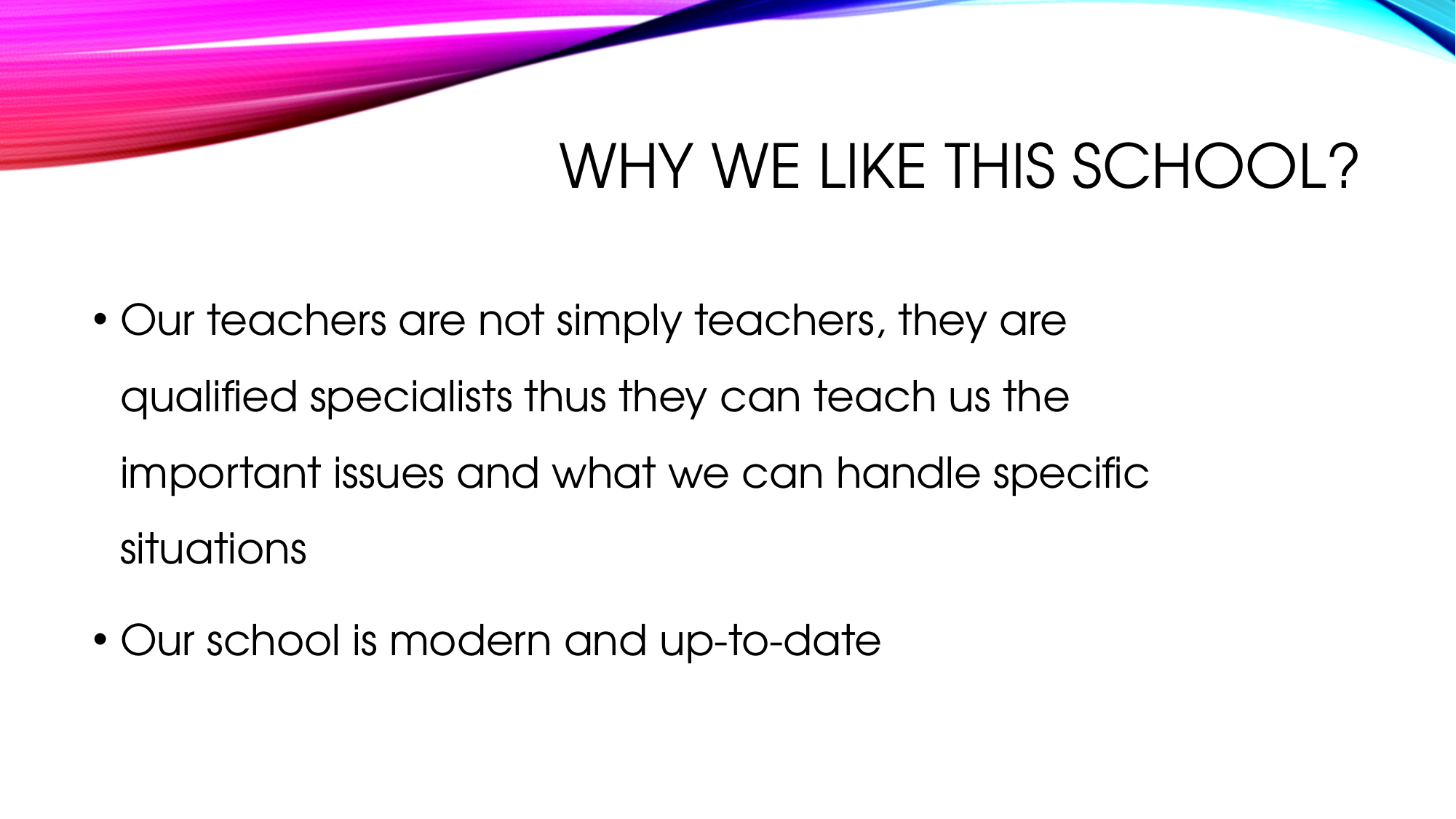

# WHY WE LIKE THIS SCHOOL?
Our teachers are not simply teachers, they are qualified specialists thus they can teach us the important issues and what we can handle specific situations
Our school is modern and up-to-date